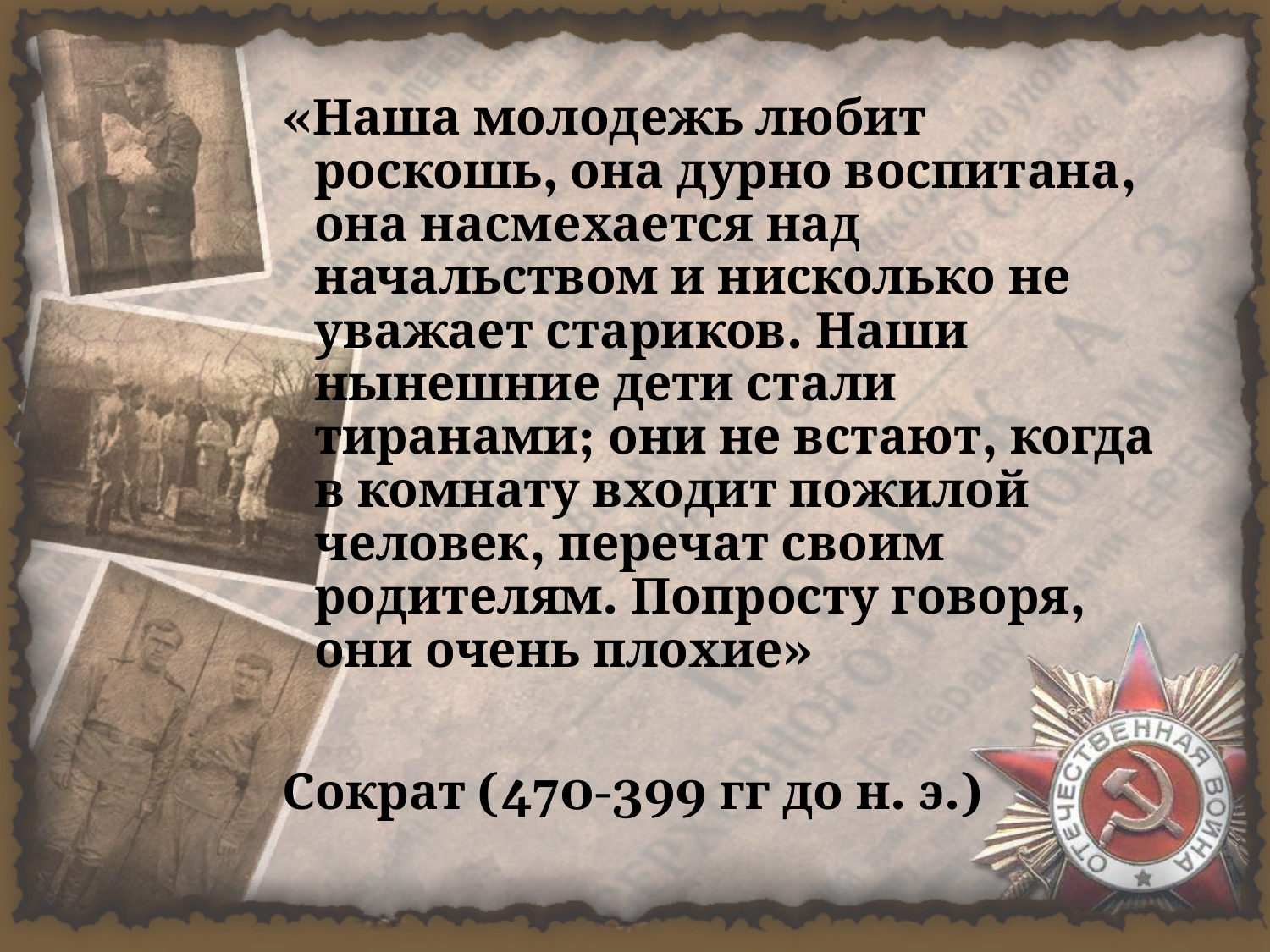

«Наша молодежь любит роскошь, она дурно воспитана, она насмехается над начальством и нисколько не уважает стариков. Наши нынешние дети стали тиранами; они не встают, когда в комнату входит пожилой человек, перечат своим родителям. Попросту говоря, они очень плохие»

Сократ (470-399 гг до н. э.)